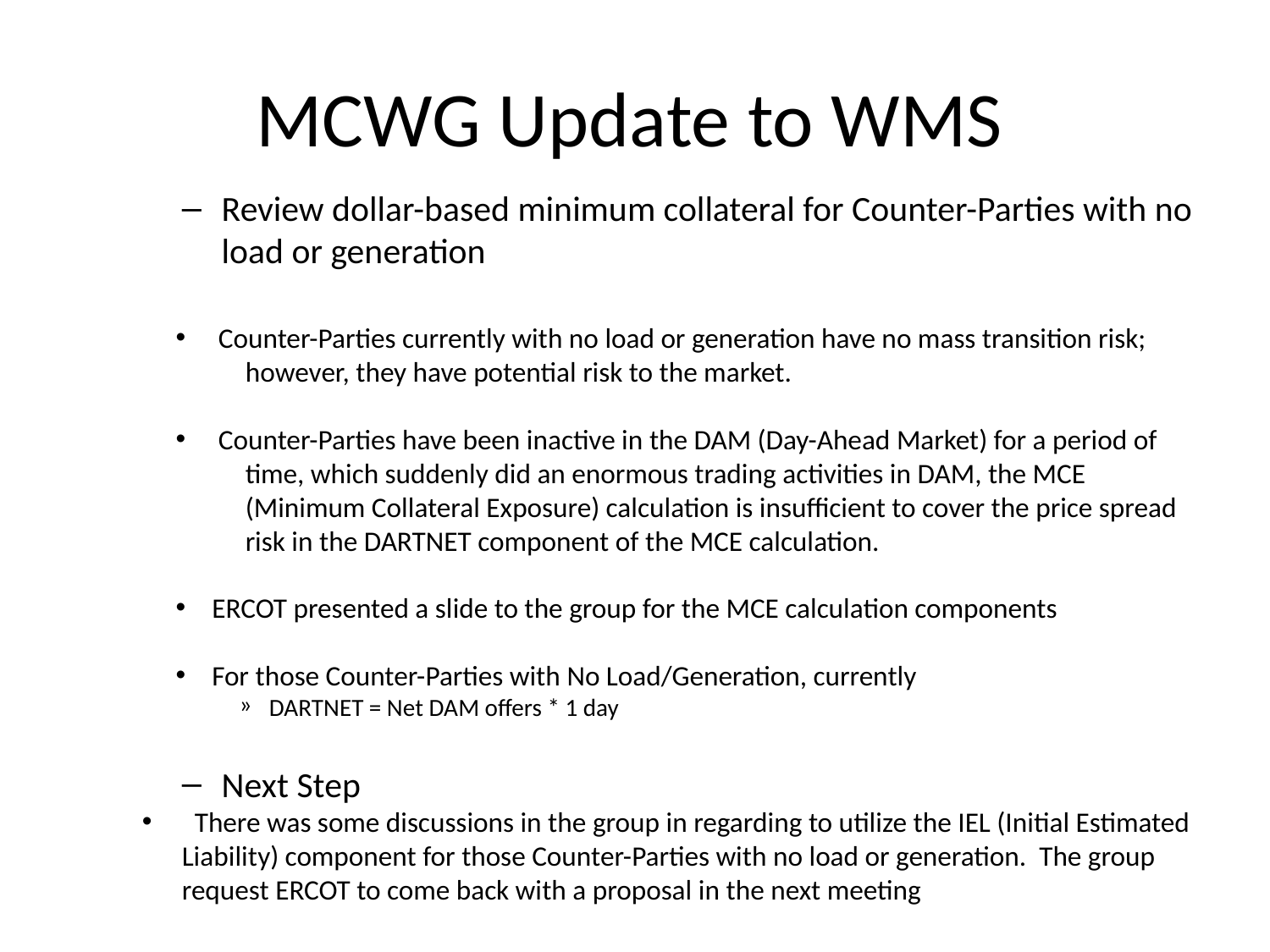

MCWG Update to WMS
Review dollar-based minimum collateral for Counter-Parties with no load or generation

  Counter-Parties currently with no load or generation have no mass transition risk; however, they have potential risk to the market.

  Counter-Parties have been inactive in the DAM (Day-Ahead Market) for a period of time, which suddenly did an enormous trading activities in DAM, the MCE (Minimum Collateral Exposure) calculation is insufficient to cover the price spread risk in the DARTNET component of the MCE calculation.

 ERCOT presented a slide to the group for the MCE calculation components

 For those Counter-Parties with No Load/Generation, currently
DARTNET = Net DAM offers * 1 day

Next Step
  There was some discussions in the group in regarding to utilize the IEL (Initial Estimated Liability) component for those Counter-Parties with no load or generation.  The group request ERCOT to come back with a proposal in the next meeting